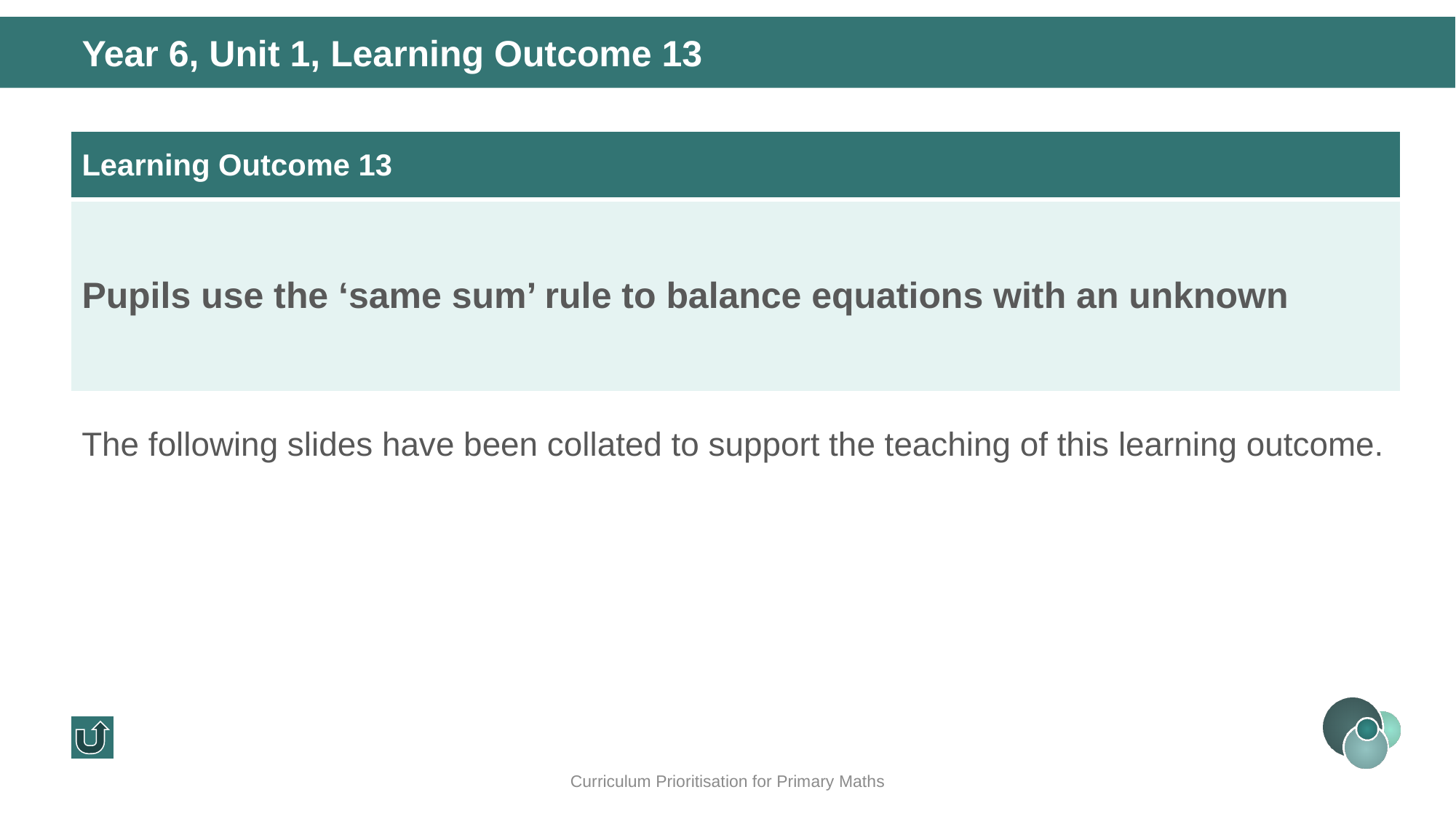

Year 6, Unit 1, Learning Outcome 13
| Learning Outcome 13 |
| --- |
| Pupils use the ‘same sum’ rule to balance equations with an unknown |
The following slides have been collated to support the teaching of this learning outcome.

Curriculum Prioritisation for Primary Maths